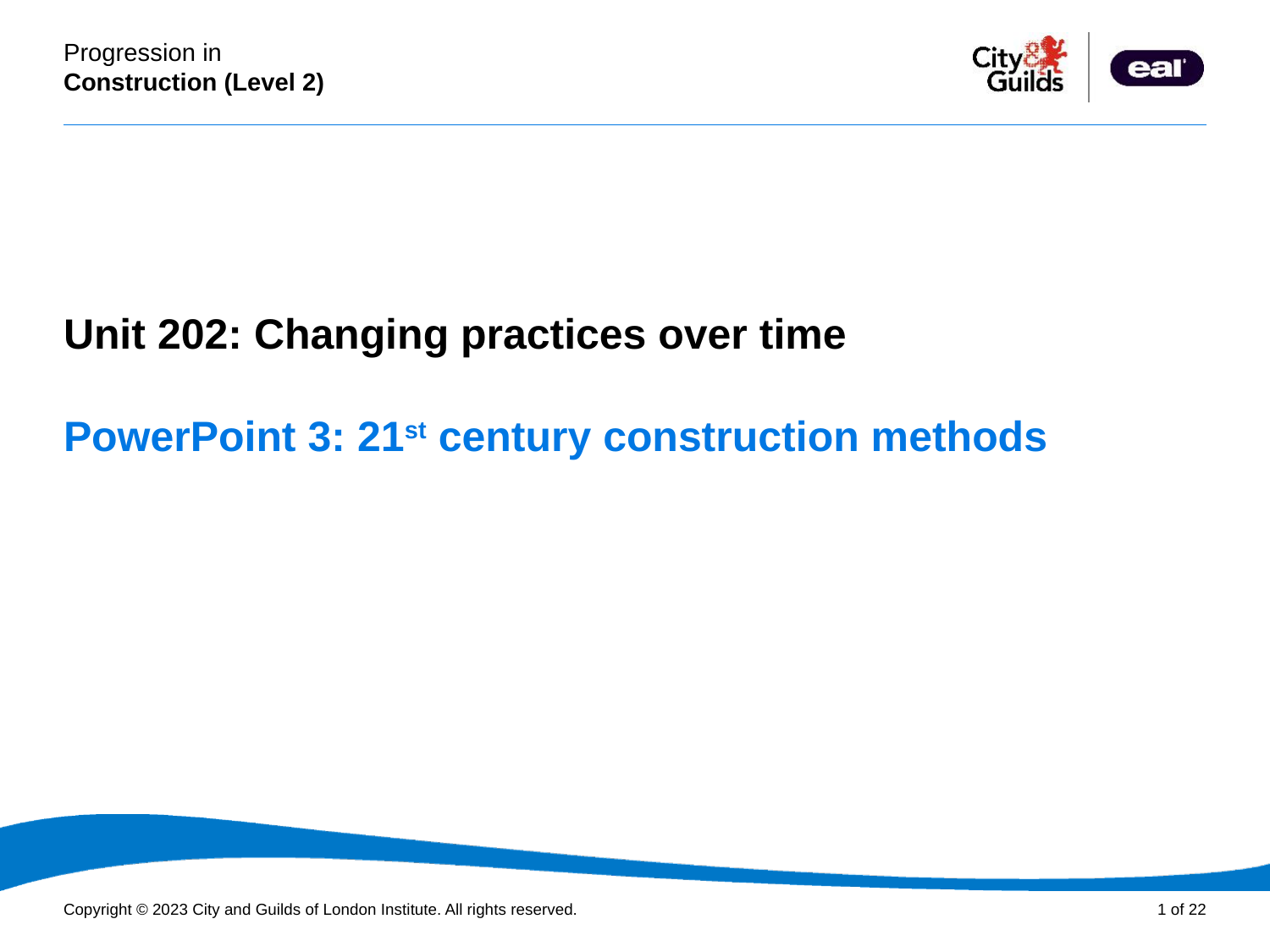

PowerPoint presentation
Unit 202: Changing practices over time
# PowerPoint 3: 21st century construction methods